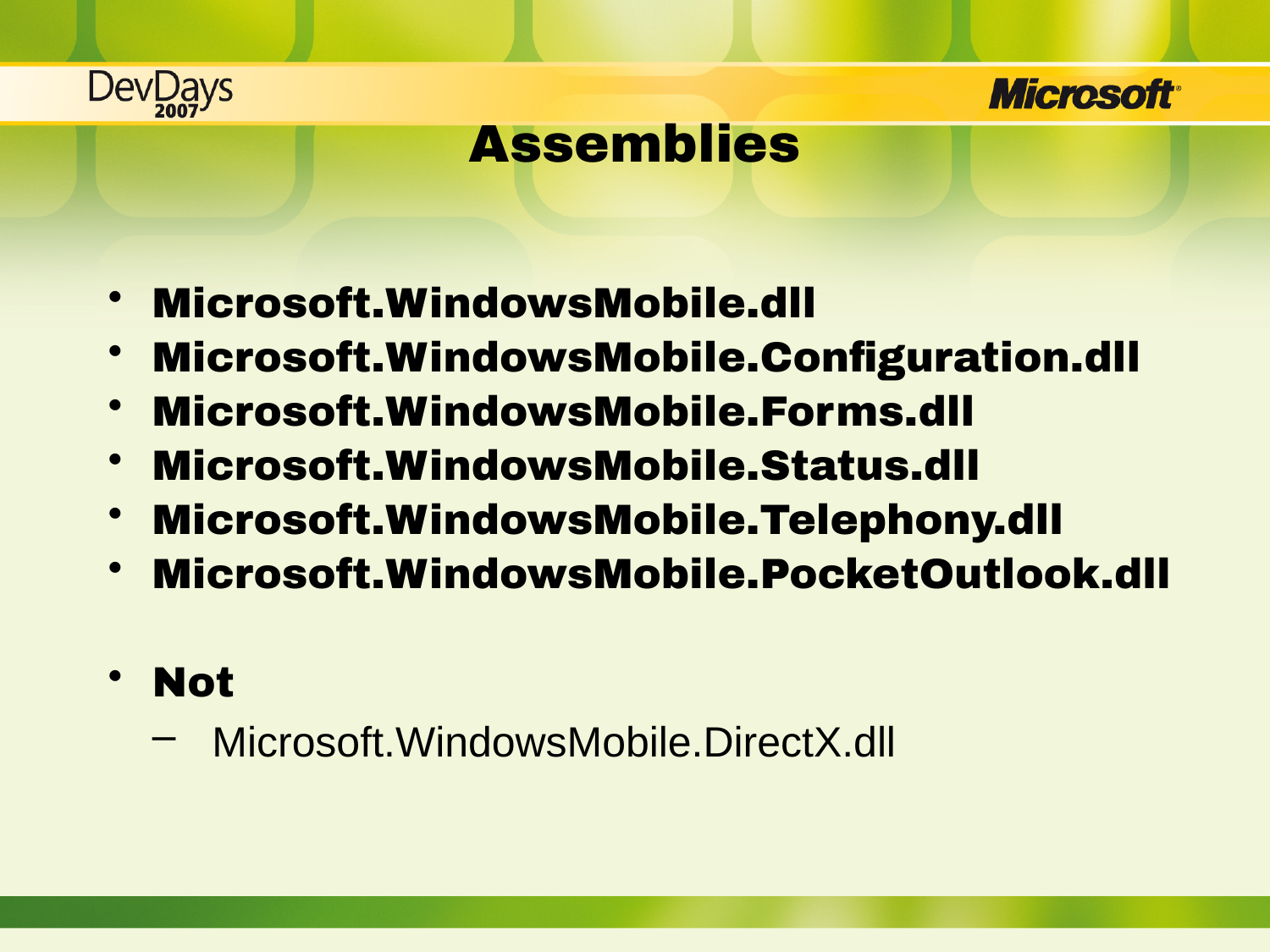

# Assemblies
Microsoft.WindowsMobile.dll
Microsoft.WindowsMobile.Configuration.dll
Microsoft.WindowsMobile.Forms.dll
Microsoft.WindowsMobile.Status.dll
Microsoft.WindowsMobile.Telephony.dll
Microsoft.WindowsMobile.PocketOutlook.dll

Not
Microsoft.WindowsMobile.DirectX.dll